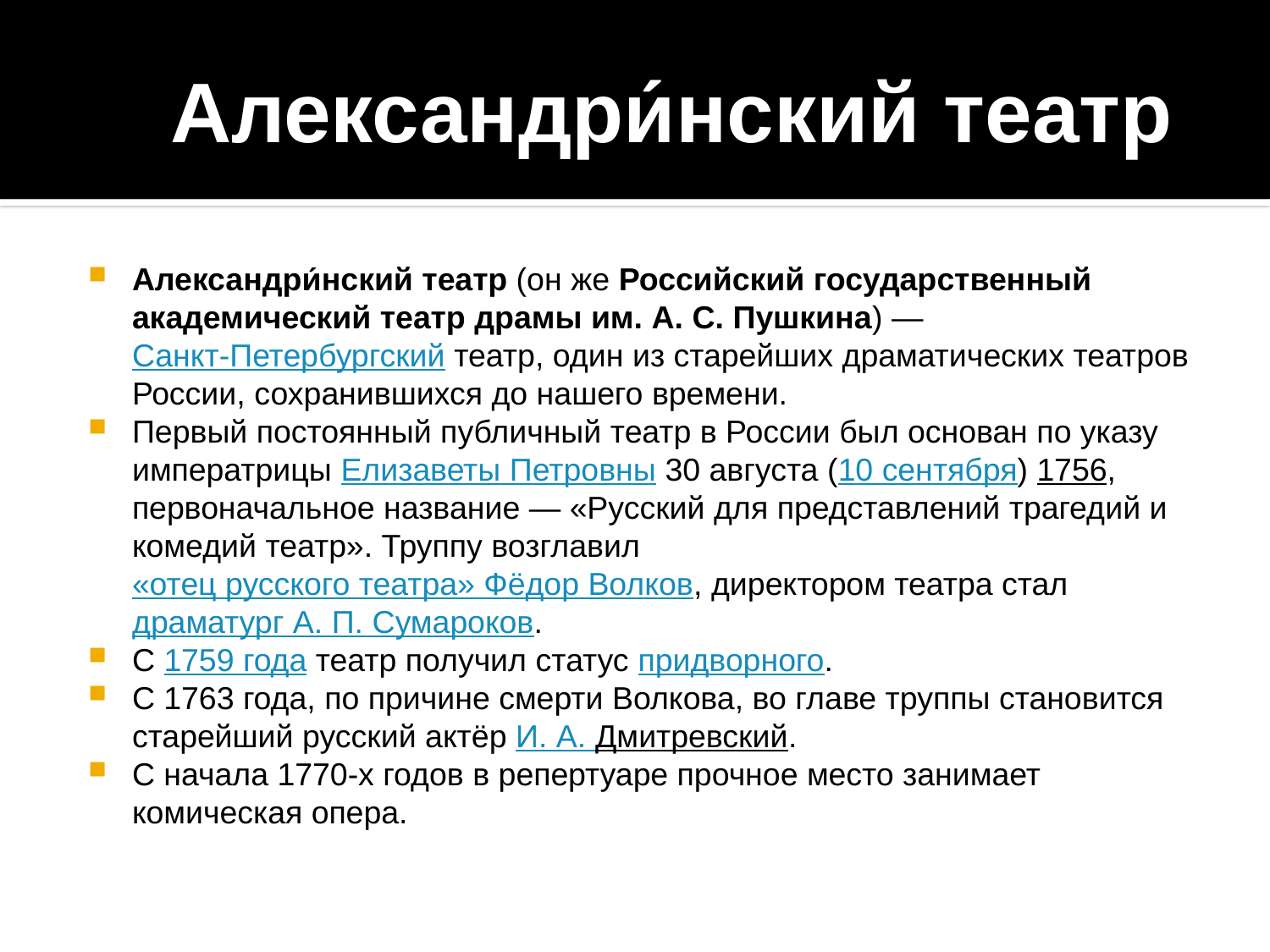

# Александри́нский театр
Александри́нский театр (он же Российский государственный академический театр драмы им. А. С. Пушкина) — Санкт-Петербургский театр, один из старейших драматических театров России, сохранившихся до нашего времени.
Первый постоянный публичный театр в России был основан по указу императрицы Елизаветы Петровны 30 августа (10 сентября) 1756, первоначальное название — «Русский для представлений трагедий и комедий театр». Труппу возглавил «отец русского театра» Фёдор Волков, директором театра стал драматург А. П. Сумароков.
С 1759 года театр получил статус придворного.
С 1763 года, по причине смерти Волкова, во главе труппы становится старейший русский актёр И. А. Дмитревский.
С начала 1770-х годов в репертуаре прочное место занимает комическая опера.